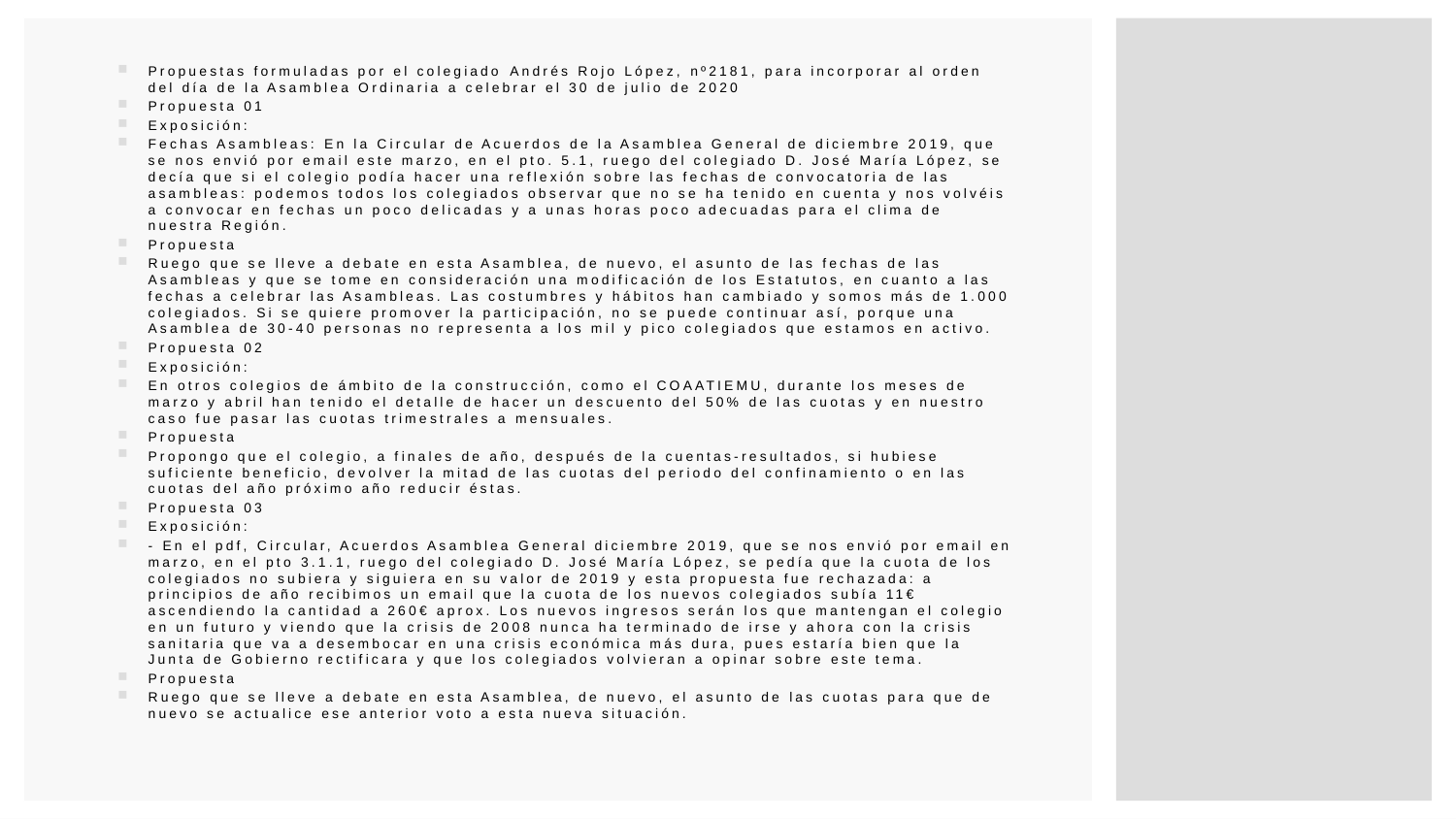

Propuestas formuladas por el colegiado Andrés Rojo López, nº2181, para incorporar al orden del día de la Asamblea Ordinaria a celebrar el 30 de julio de 2020
Propuesta 01
Exposición:
Fechas Asambleas: En la Circular de Acuerdos de la Asamblea General de diciembre 2019, que se nos envió por email este marzo, en el pto. 5.1, ruego del colegiado D. José María López, se decía que si el colegio podía hacer una reflexión sobre las fechas de convocatoria de las asambleas: podemos todos los colegiados observar que no se ha tenido en cuenta y nos volvéis a convocar en fechas un poco delicadas y a unas horas poco adecuadas para el clima de nuestra Región.
Propuesta
Ruego que se lleve a debate en esta Asamblea, de nuevo, el asunto de las fechas de las Asambleas y que se tome en consideración una modificación de los Estatutos, en cuanto a las fechas a celebrar las Asambleas. Las costumbres y hábitos han cambiado y somos más de 1.000 colegiados. Si se quiere promover la participación, no se puede continuar así, porque una Asamblea de 30-40 personas no representa a los mil y pico colegiados que estamos en activo.
Propuesta 02
Exposición:
En otros colegios de ámbito de la construcción, como el COAATIEMU, durante los meses de marzo y abril han tenido el detalle de hacer un descuento del 50% de las cuotas y en nuestro caso fue pasar las cuotas trimestrales a mensuales.
Propuesta
Propongo que el colegio, a finales de año, después de la cuentas-resultados, si hubiese suficiente beneficio, devolver la mitad de las cuotas del periodo del confinamiento o en las cuotas del año próximo año reducir éstas.
Propuesta 03
Exposición:
- En el pdf, Circular, Acuerdos Asamblea General diciembre 2019, que se nos envió por email en marzo, en el pto 3.1.1, ruego del colegiado D. José María López, se pedía que la cuota de los colegiados no subiera y siguiera en su valor de 2019 y esta propuesta fue rechazada: a principios de año recibimos un email que la cuota de los nuevos colegiados subía 11€ ascendiendo la cantidad a 260€ aprox. Los nuevos ingresos serán los que mantengan el colegio en un futuro y viendo que la crisis de 2008 nunca ha terminado de irse y ahora con la crisis sanitaria que va a desembocar en una crisis económica más dura, pues estaría bien que la Junta de Gobierno rectificara y que los colegiados volvieran a opinar sobre este tema.
Propuesta
Ruego que se lleve a debate en esta Asamblea, de nuevo, el asunto de las cuotas para que de nuevo se actualice ese anterior voto a esta nueva situación.
#